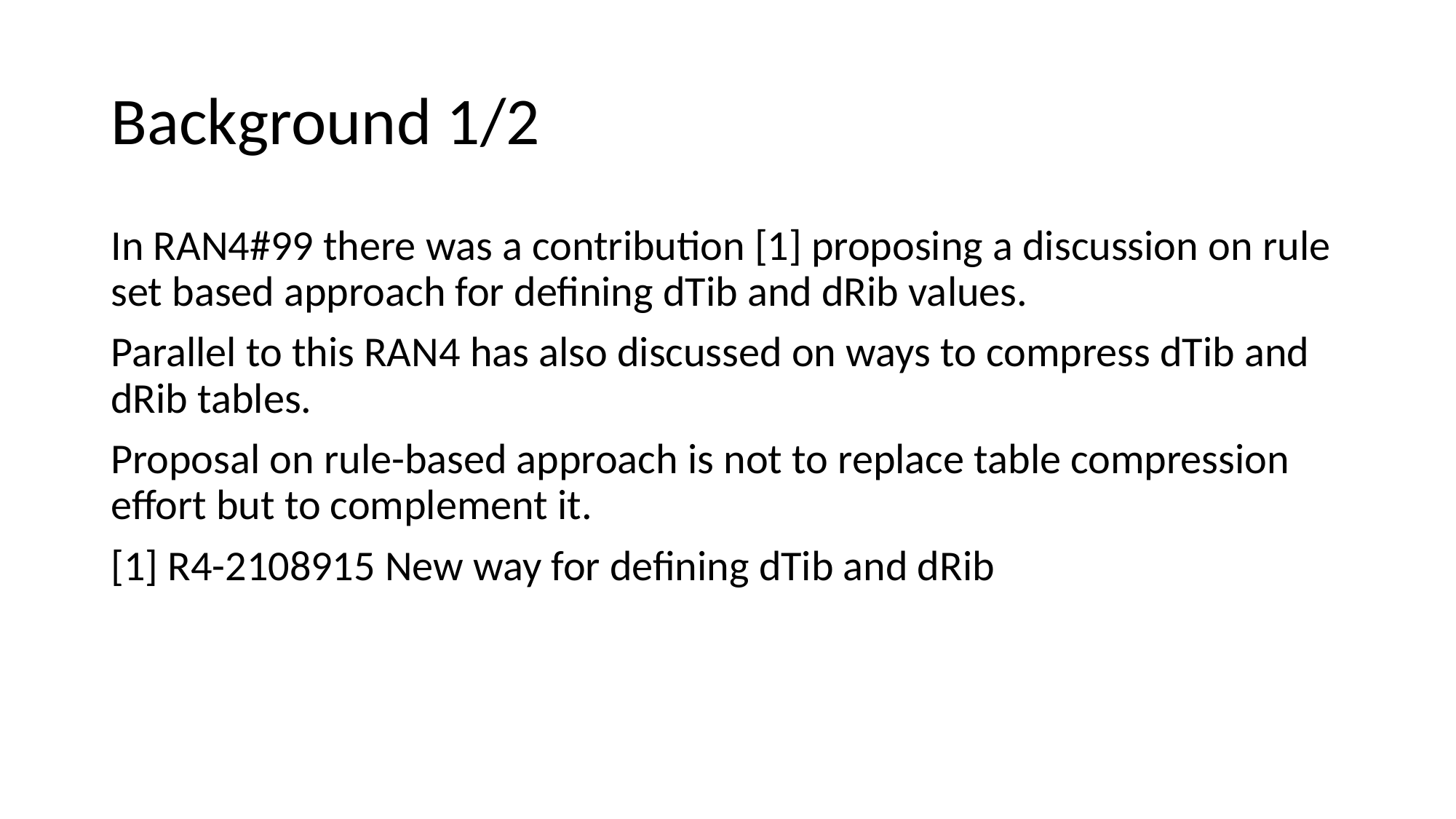

# Background 1/2
In RAN4#99 there was a contribution [1] proposing a discussion on rule set based approach for defining dTib and dRib values.
Parallel to this RAN4 has also discussed on ways to compress dTib and dRib tables.
Proposal on rule-based approach is not to replace table compression effort but to complement it.
[1] R4-2108915 New way for defining dTib and dRib